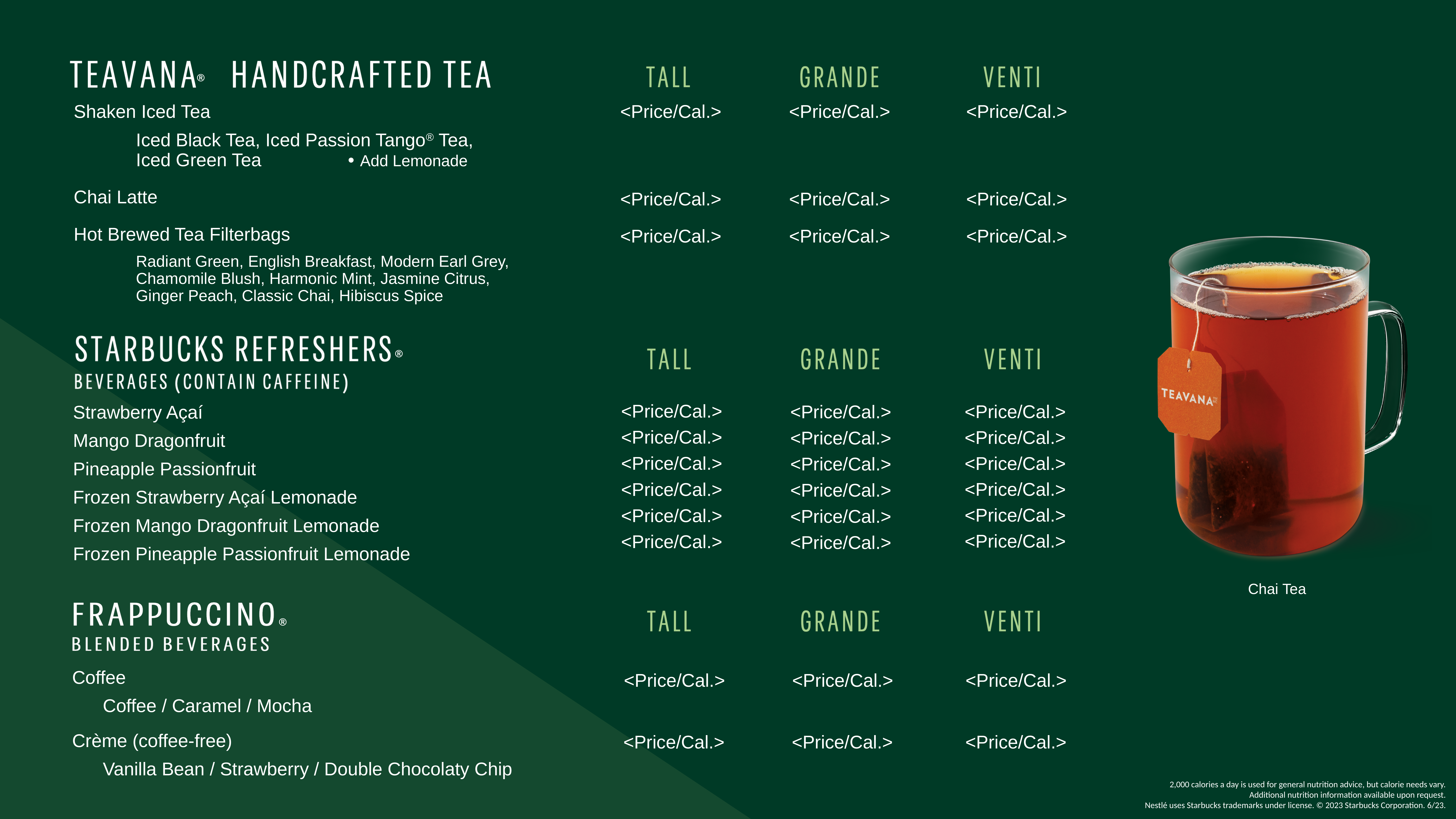

Shaken Iced Tea
Iced Black Tea, Iced Passion Tango® Tea,
Iced Green Tea                 • Add Lemonade
Chai Latte
Hot Brewed Tea Filterbags
Radiant Green, English Breakfast, Modern Earl Grey,
Chamomile Blush, Harmonic Mint, Jasmine Citrus,
Ginger Peach, Classic Chai, Hibiscus Spice

<Price/Cal.>

<Price/Cal.>
<Price/Cal.>
<Price/Cal.>

<Price/Cal.>
<Price/Cal.>
<Price/Cal.>

<Price/Cal.>
<Price/Cal.>

Strawberry Açaí
Mango Dragonfruit
Pineapple Passionfruit
Frozen Strawberry Açaí Lemonade
Frozen Mango Dragonfruit Lemonade
Frozen Pineapple Passionfruit Lemonade
<Price/Cal.>
<Price/Cal.>
<Price/Cal.>
<Price/Cal.>
<Price/Cal.>
<Price/Cal.>

<Price/Cal.>
<Price/Cal.>
<Price/Cal.>
<Price/Cal.>
<Price/Cal.>
<Price/Cal.>

<Price/Cal.>
<Price/Cal.>
<Price/Cal.>
<Price/Cal.>
<Price/Cal.>
<Price/Cal.>

Coffee
      Coffee / Caramel / Mocha
Crème (coffee-free)
      Vanilla Bean / Strawberry / Double Chocolaty Chip
<Price/Cal.>

<Price/Cal.>
<Price/Cal.>
<Price/Cal.>
<Price/Cal.>
<Price/Cal.>